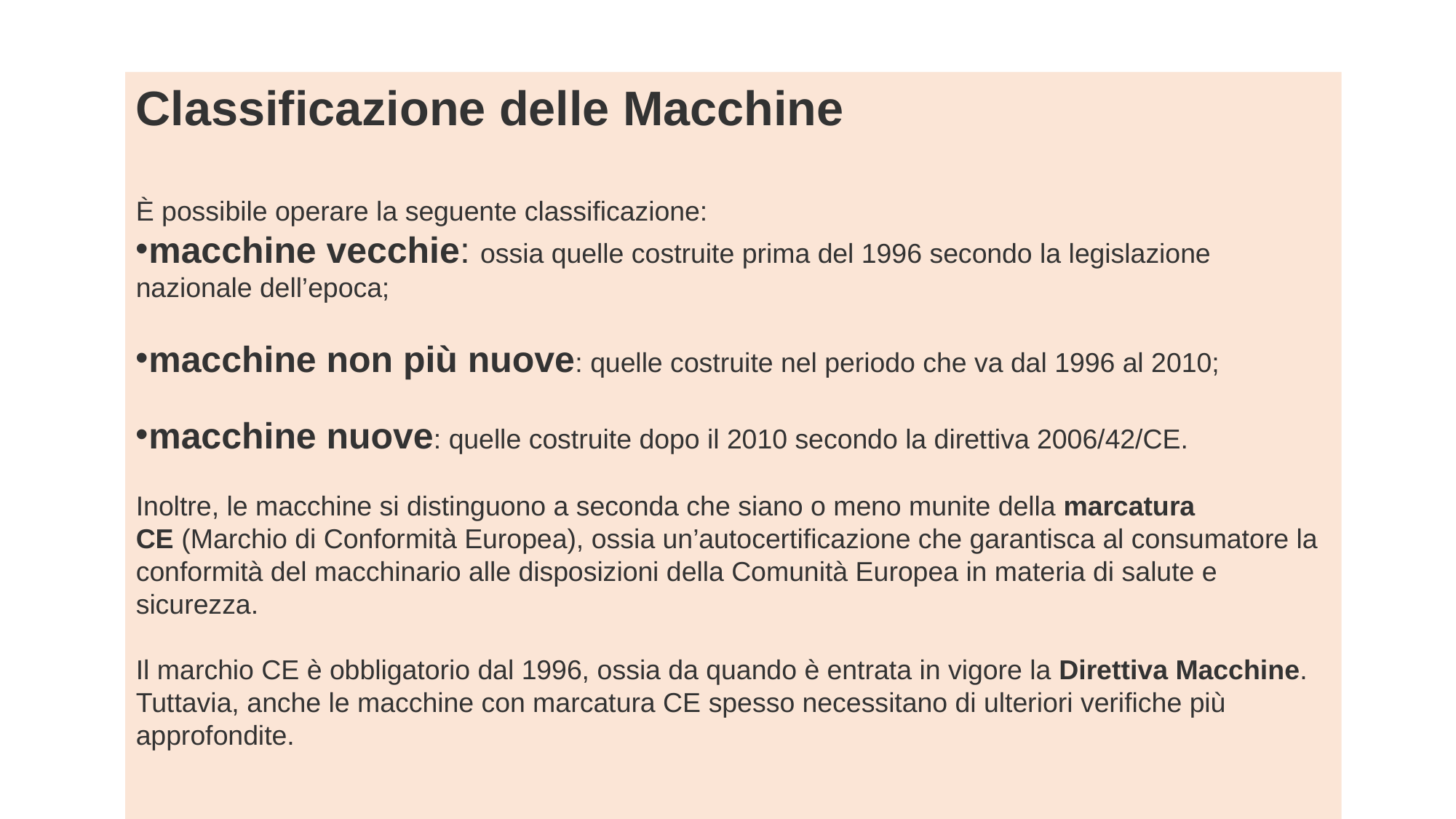

Classificazione delle Macchine

È possibile operare la seguente classificazione:
macchine vecchie: ossia quelle costruite prima del 1996 secondo la legislazione nazionale dell’epoca;

macchine non più nuove: quelle costruite nel periodo che va dal 1996 al 2010;

macchine nuove: quelle costruite dopo il 2010 secondo la direttiva 2006/42/CE.

Inoltre, le macchine si distinguono a seconda che siano o meno munite della marcatura CE (Marchio di Conformità Europea), ossia un’autocertificazione che garantisca al consumatore la conformità del macchinario alle disposizioni della Comunità Europea in materia di salute e sicurezza.

Il marchio CE è obbligatorio dal 1996, ossia da quando è entrata in vigore la Direttiva Macchine.
Tuttavia, anche le macchine con marcatura CE spesso necessitano di ulteriori verifiche più approfondite.